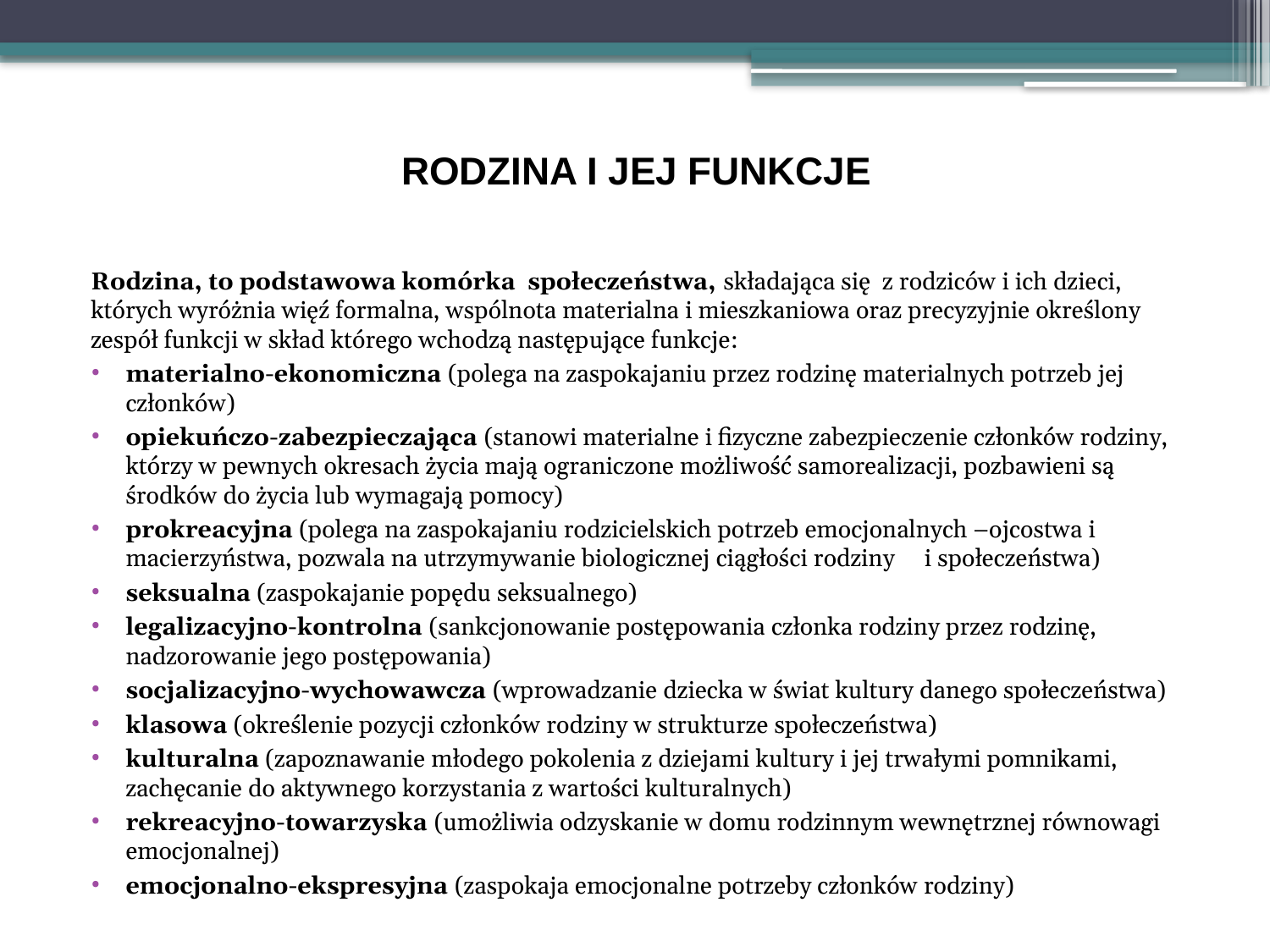

# RODZINA I JEJ FUNKCJE
Rodzina, to podstawowa komórka  społeczeństwa, składająca się  z rodziców i ich dzieci, których wyróżnia więź formalna, wspólnota materialna i mieszkaniowa oraz precyzyjnie określony zespół funkcji w skład którego wchodzą następujące funkcje:
materialno-ekonomiczna (polega na zaspokajaniu przez rodzinę materialnych potrzeb jej członków)
opiekuńczo-zabezpieczająca (stanowi materialne i fizyczne zabezpieczenie członków rodziny, którzy w pewnych okresach życia mają ograniczone możliwość samorealizacji, pozbawieni są środków do życia lub wymagają pomocy)
prokreacyjna (polega na zaspokajaniu rodzicielskich potrzeb emocjonalnych –ojcostwa i macierzyństwa, pozwala na utrzymywanie biologicznej ciągłości rodziny     i społeczeństwa)
seksualna (zaspokajanie popędu seksualnego)
legalizacyjno-kontrolna (sankcjonowanie postępowania członka rodziny przez rodzinę, nadzorowanie jego postępowania)
socjalizacyjno-wychowawcza (wprowadzanie dziecka w świat kultury danego społeczeństwa)
klasowa (określenie pozycji członków rodziny w strukturze społeczeństwa)
kulturalna (zapoznawanie młodego pokolenia z dziejami kultury i jej trwałymi pomnikami, zachęcanie do aktywnego korzystania z wartości kulturalnych)
rekreacyjno-towarzyska (umożliwia odzyskanie w domu rodzinnym wewnętrznej równowagi emocjonalnej)
emocjonalno-ekspresyjna (zaspokaja emocjonalne potrzeby członków rodziny)